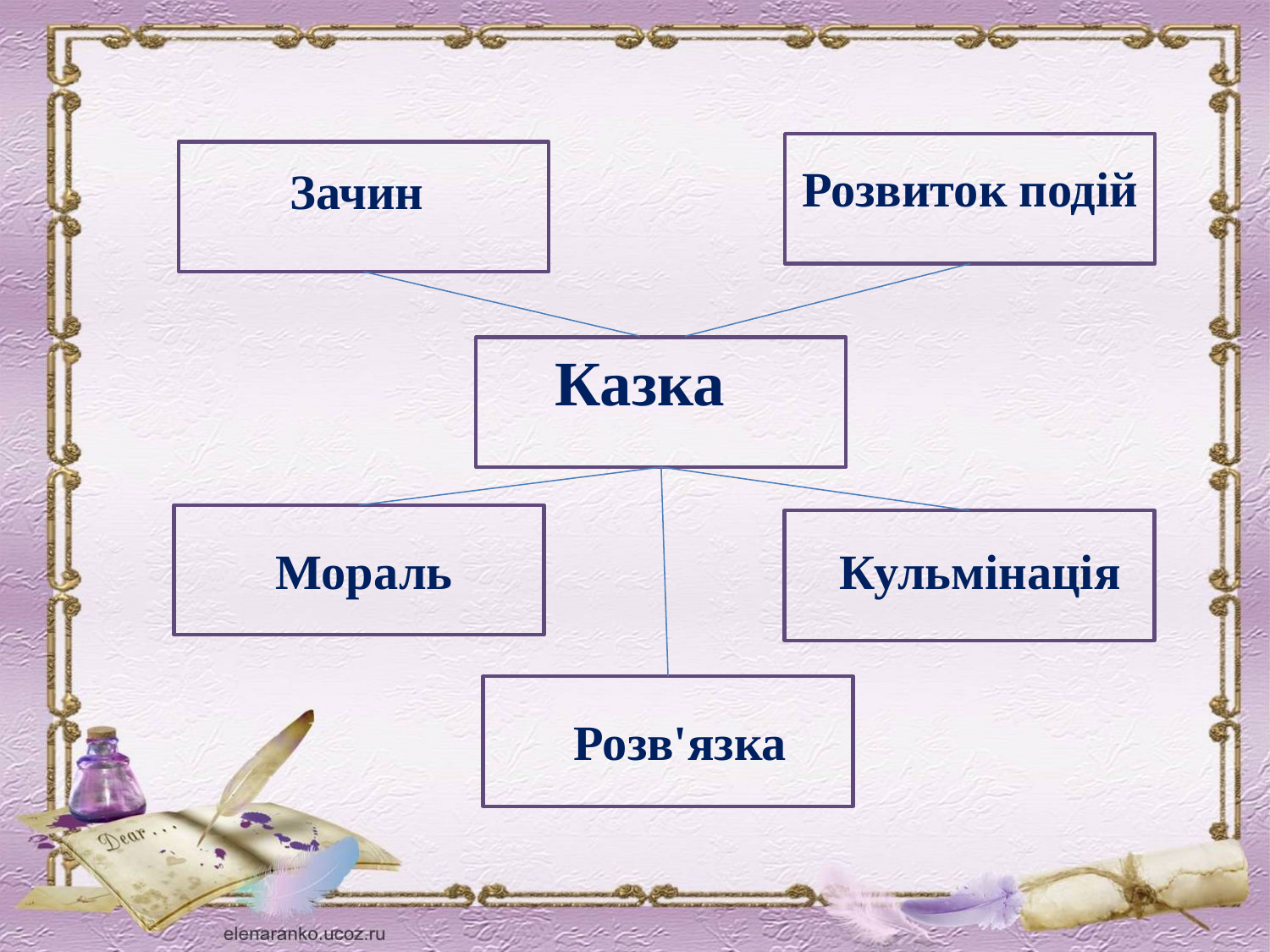

Розвиток подій
Зачин
Казка

Мораль
Кульмінація

Розв'язка